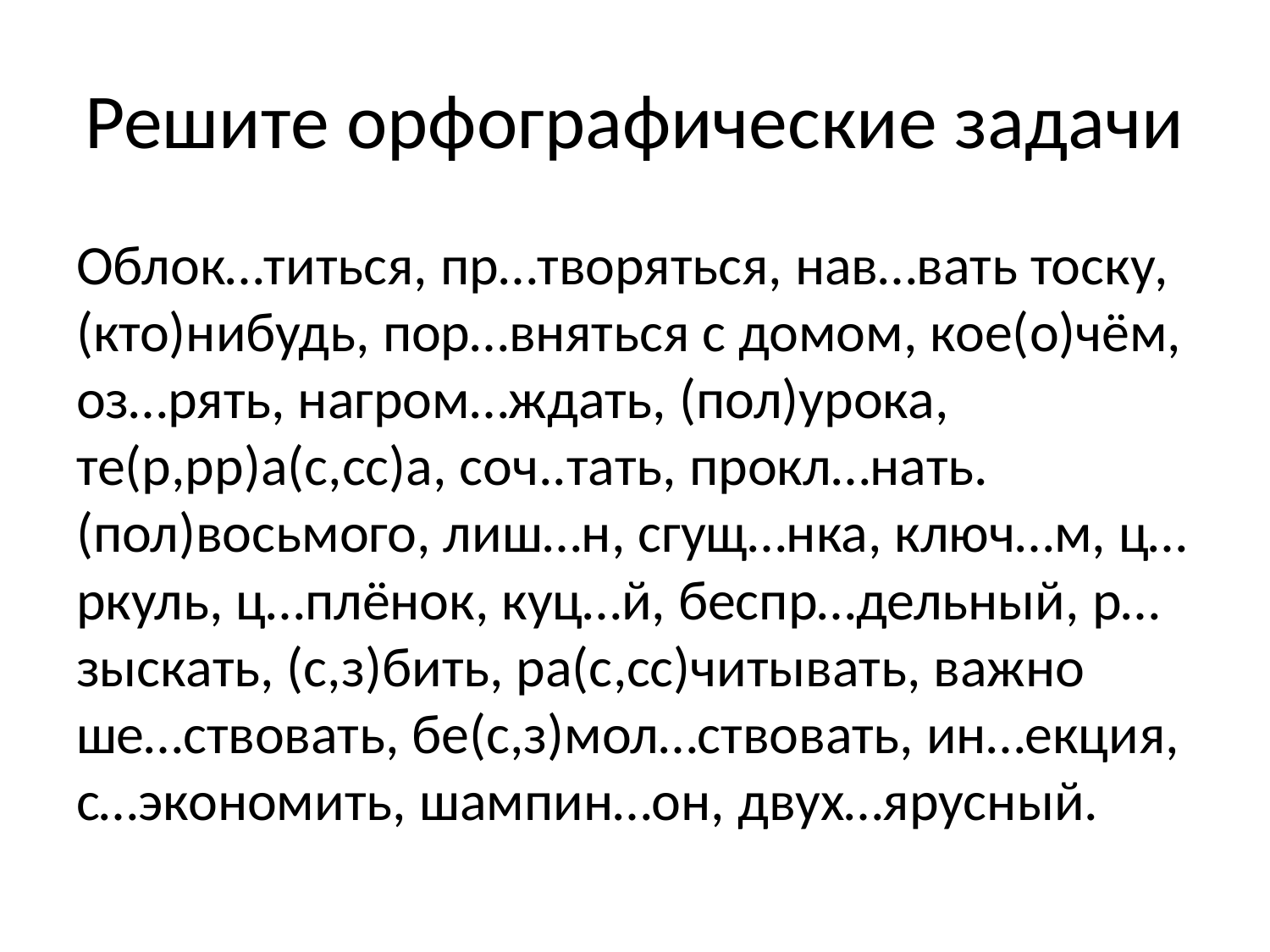

# Решите орфографические задачи
Облок…титься, пр…творяться, нав…вать тоску, (кто)нибудь, пор…вняться с домом, кое(о)чём, оз…рять, нагром…ждать, (пол)урока, те(р,рр)а(с,сс)а, соч..тать, прокл…нать. (пол)восьмого, лиш…н, сгущ…нка, ключ…м, ц…ркуль, ц…плёнок, куц…й, беспр…дельный, р…зыскать, (с,з)бить, ра(с,сс)читывать, важно ше…ствовать, бе(с,з)мол…ствовать, ин…екция, с…экономить, шампин…он, двух…ярусный.